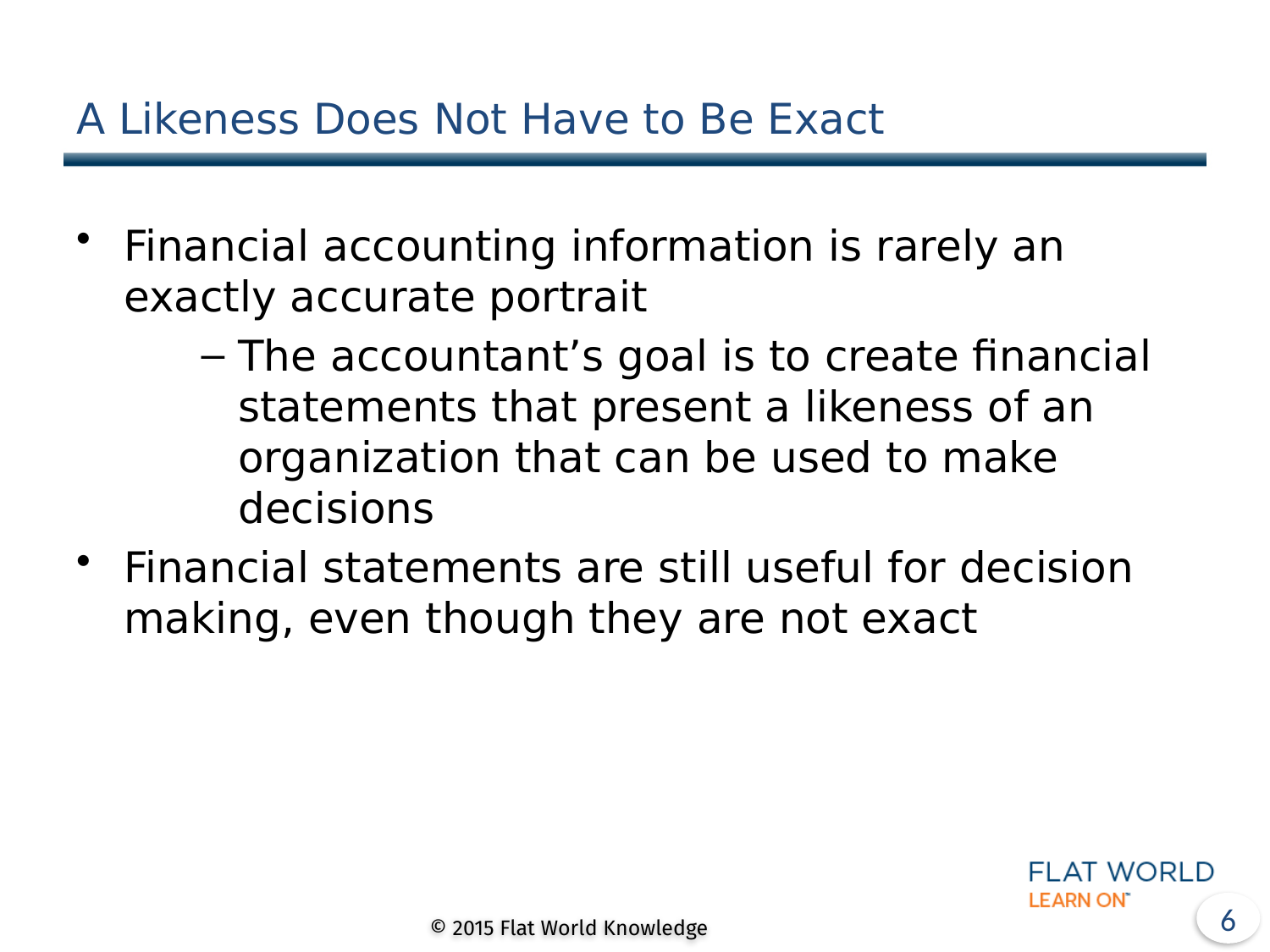

# A Likeness Does Not Have to Be Exact
Financial accounting information is rarely an exactly accurate portrait
The accountant’s goal is to create financial statements that present a likeness of an organization that can be used to make decisions
Financial statements are still useful for decision making, even though they are not exact
6
© 2015 Flat World Knowledge